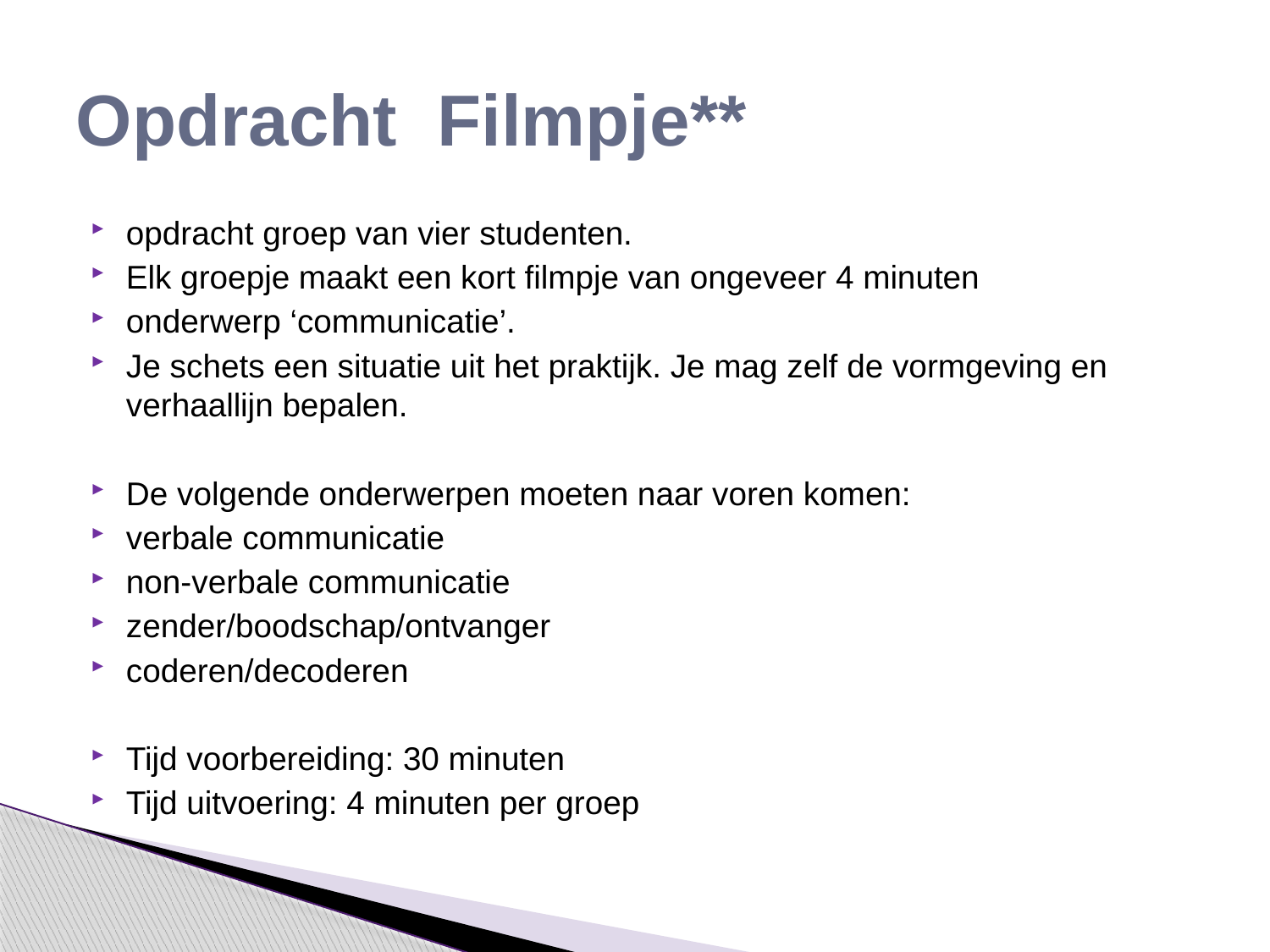

# Opdracht  Filmpje**
opdracht groep van vier studenten.
Elk groepje maakt een kort filmpje van ongeveer 4 minuten
onderwerp ‘communicatie’.
Je schets een situatie uit het praktijk. Je mag zelf de vormgeving en verhaallijn bepalen.

De volgende onderwerpen moeten naar voren komen:
verbale communicatie
non-verbale communicatie
zender/boodschap/ontvanger
coderen/decoderen

Tijd voorbereiding: 30 minuten
Tijd uitvoering: 4 minuten per groep